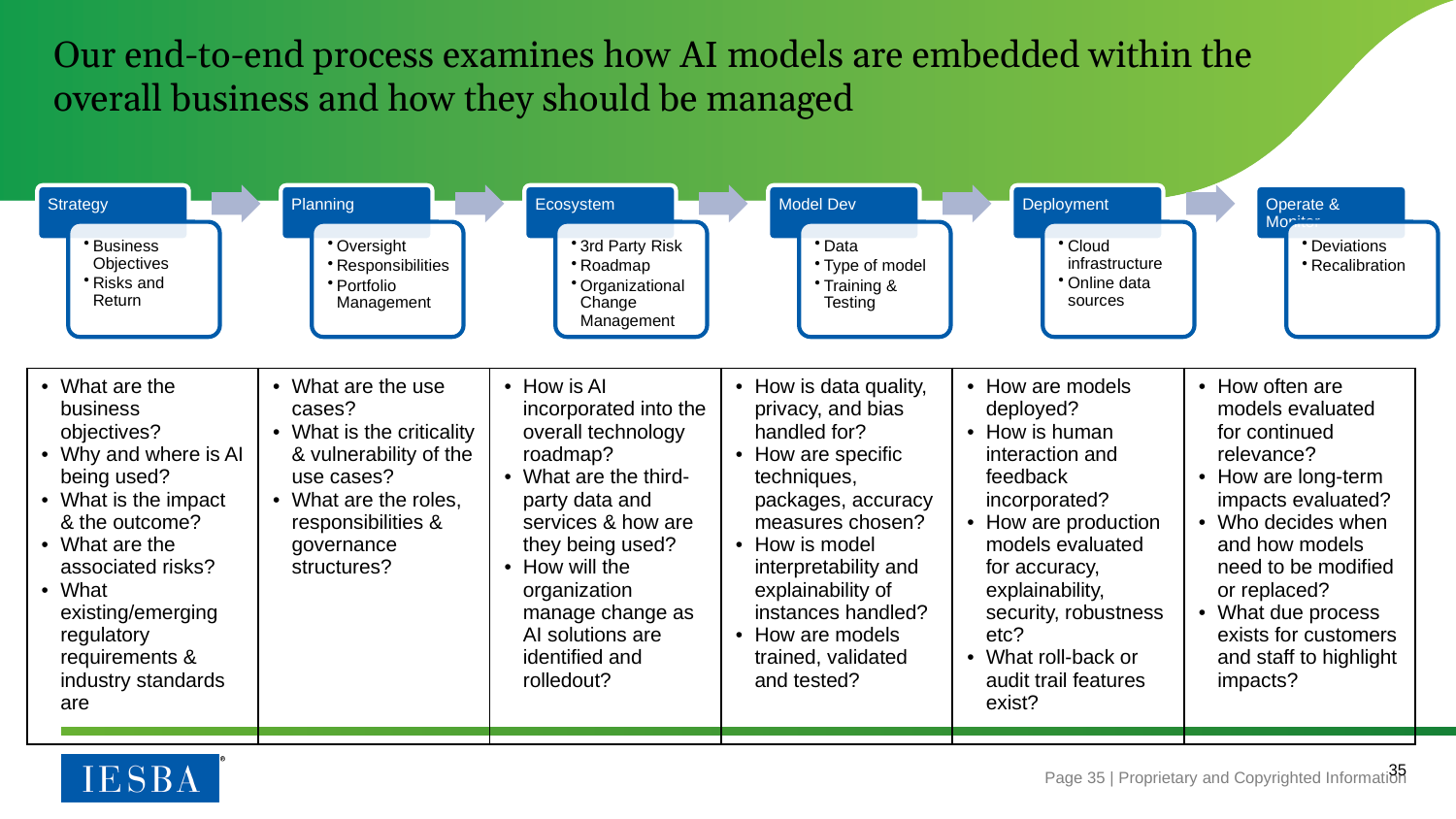

# Our end-to-end process examines how AI models are embedded within the overall business and how they should be managed
Strategy
Business Objectives
Risks and Return

Planning
Oversight
Responsibilities
Portfolio Management

Ecosystem
3rd Party Risk
Roadmap
Organizational Change Management

Model Dev
Data
Type of model
Training & Testing

Deployment
Cloud infrastructure
Online data sources

Operate & Monitor
Deviations
Recalibration
| What are the business objectives? Why and where is AI being used? What is the impact & the outcome? What are the associated risks? What existing/emerging regulatory requirements & industry standards are | What are the use cases? What is the criticality & vulnerability of the use cases? What are the roles, responsibilities & governance structures? | How is AI incorporated into the overall technology roadmap? What are the third-party data and services & how are they being used? How will the organization manage change as AI solutions are identified and rolledout? | How is data quality, privacy, and bias handled for? How are specific techniques, packages, accuracy measures chosen? How is model interpretability and explainability of instances handled? How are models trained, validated and tested? | How are models deployed? How is human interaction and feedback incorporated? How are production models evaluated for accuracy, explainability, security, robustness etc? What roll-back or audit trail features exist? | How often are models evaluated for continued relevance? How are long-term impacts evaluated? Who decides when and how models need to be modified or replaced? What due process exists for customers and staff to highlight impacts? |
| --- | --- | --- | --- | --- | --- |
35
Available data is gathered and prepared for training a model
Appropriate model is chosen, tested and trained
Model is deployed for online usage
Outcomes are predictions or decisions that are used in a business process